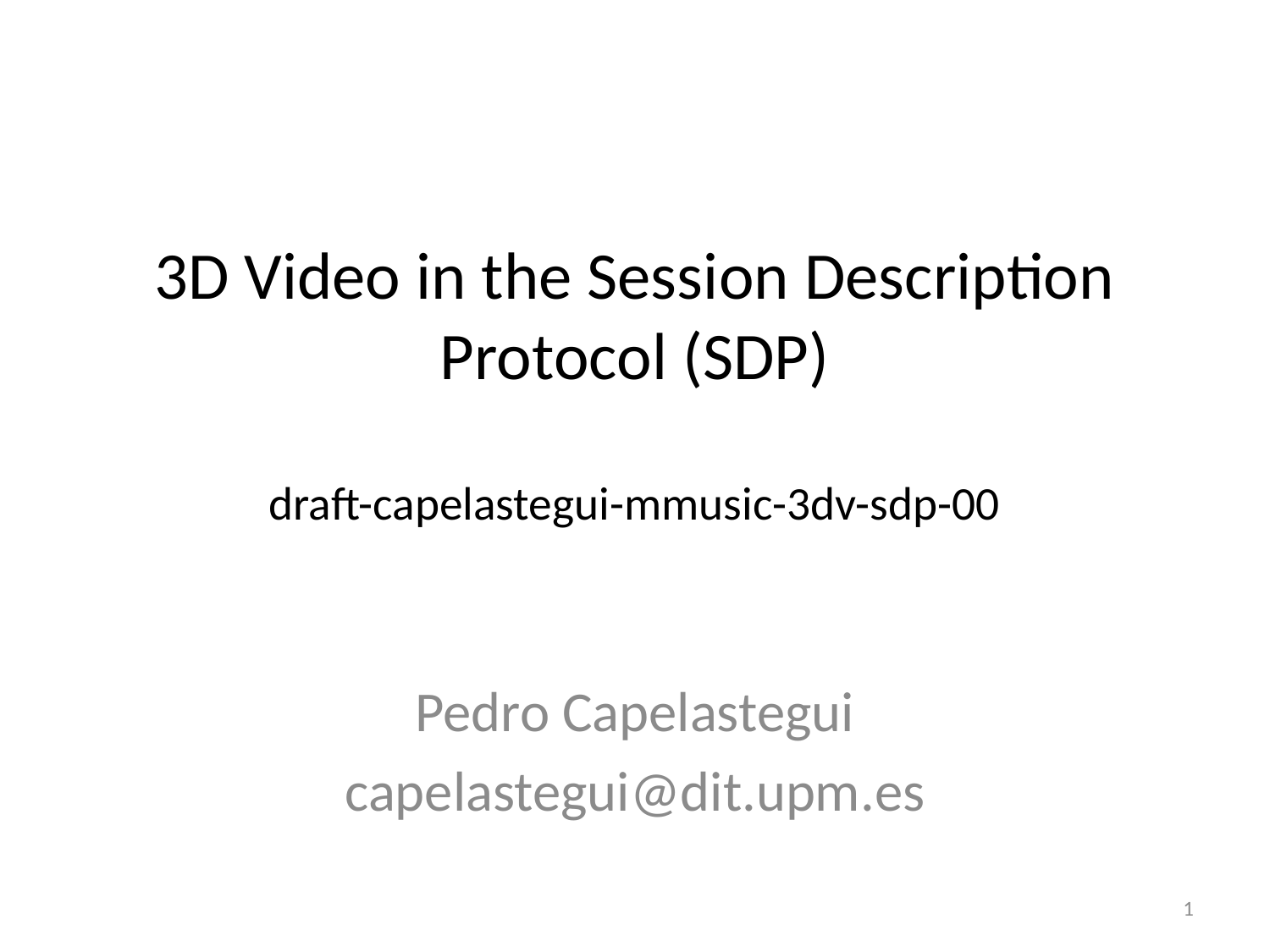

# 3D Video in the Session Description Protocol (SDP) draft-capelastegui-mmusic-3dv-sdp-00
Pedro Capelastegui
capelastegui@dit.upm.es
1